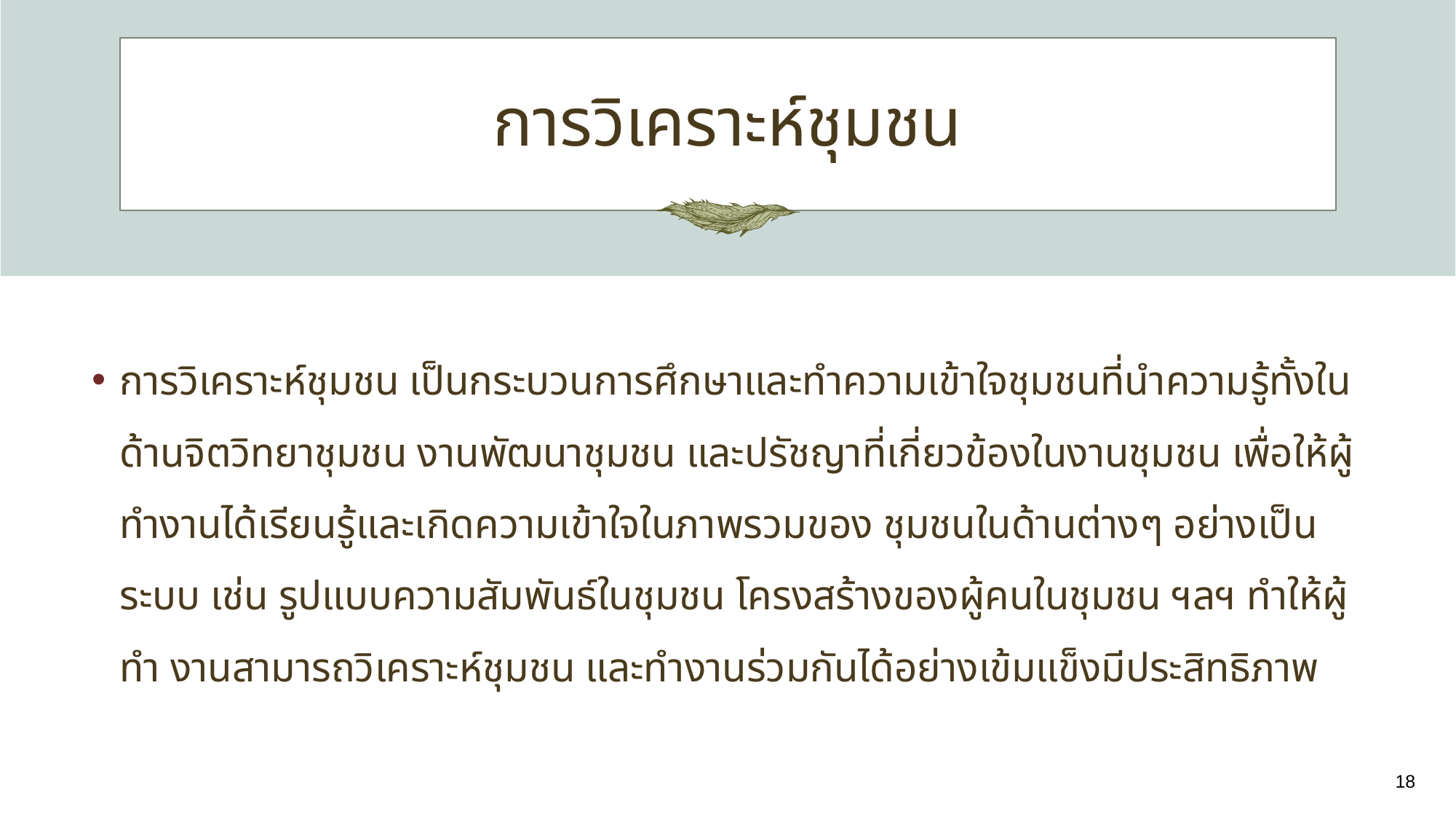

# การวิเคราะห์ชุมชน
การวิเคราะห์ชุมชน เป็นกระบวนการศึกษาและทําความเข้าใจชุมชนที่นําความรู้ทั้งในด้านจิตวิทยาชุมชน งานพัฒนาชุมชน และปรัชญาที่เกี่ยวข้องในงานชุมชน เพื่อให้ผู้ทํางานได้เรียนรู้และเกิดความเข้าใจในภาพรวมของ ชุมชนในด้านต่างๆ อย่างเป็นระบบ เช่น รูปแบบความสัมพันธ์ในชุมชน โครงสร้างของผู้คนในชุมชน ฯลฯ ทําให้ผู้ทํา งานสามารถวิเคราะห์ชุมชน และทํางานร่วมกันได้อย่างเข้มแข็งมีประสิทธิภาพ
18